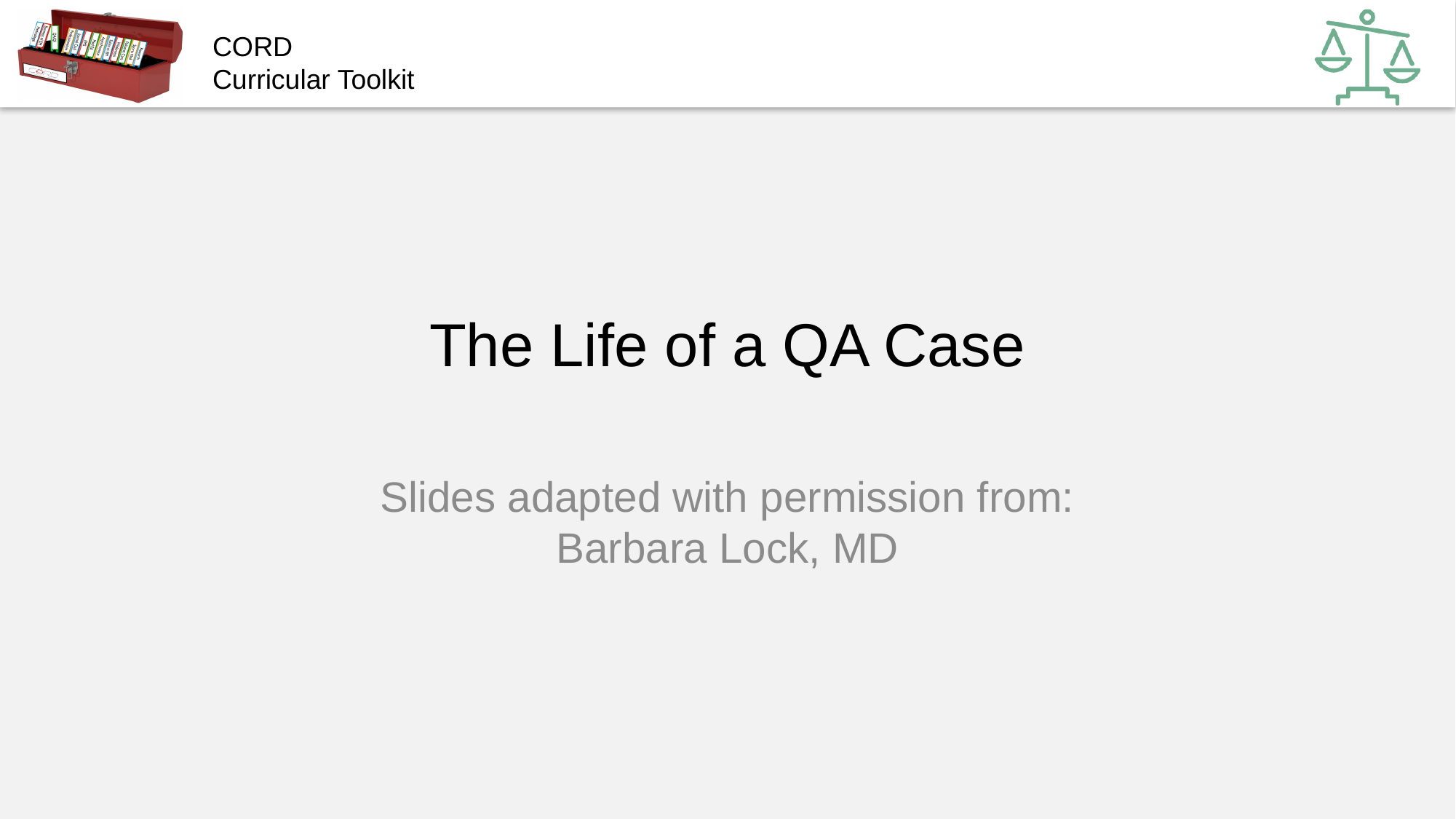

# The Life of a QA Case
Slides adapted with permission from:
Barbara Lock, MD